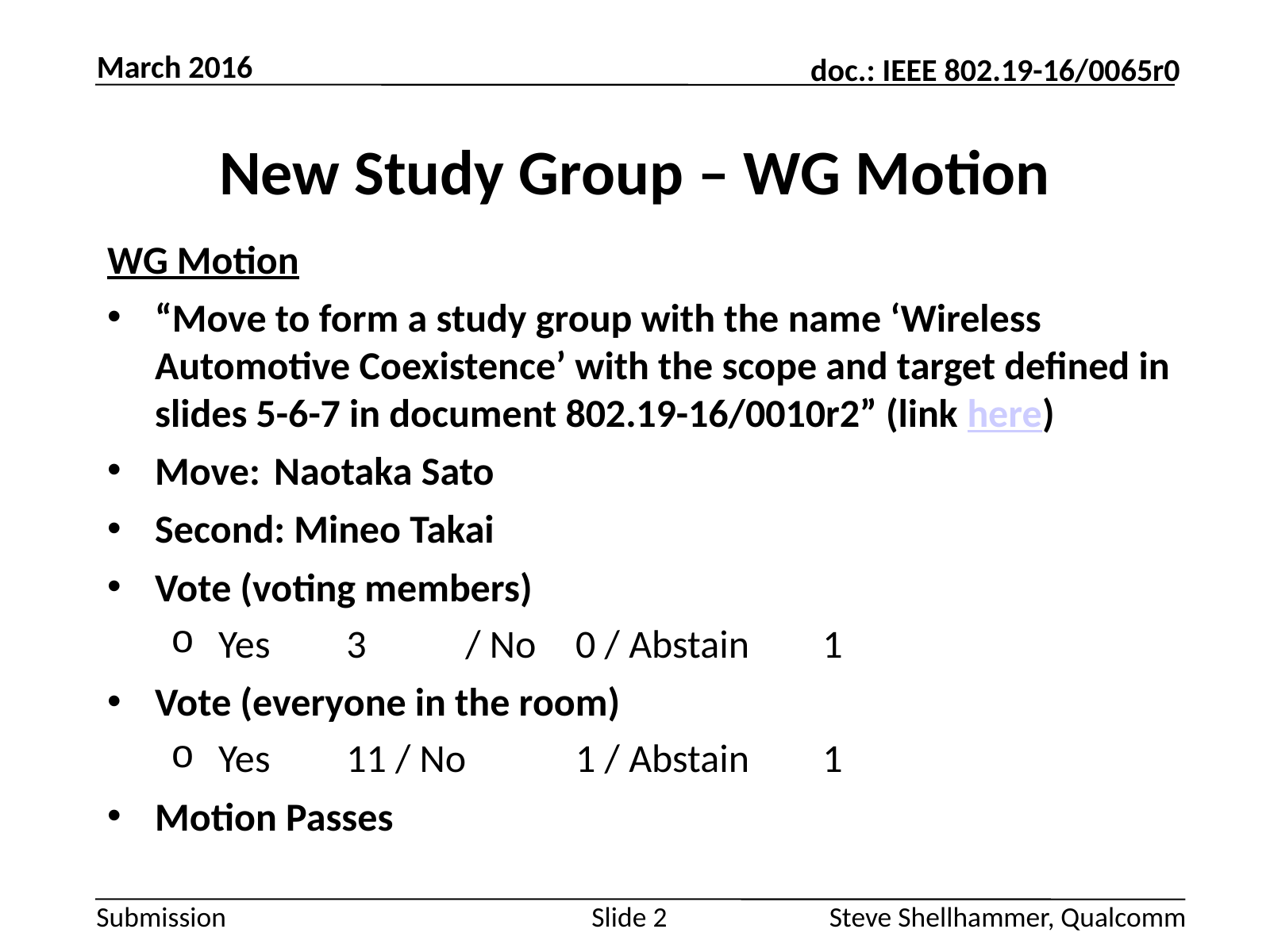

March 2016
# New Study Group – WG Motion
WG Motion
“Move to form a study group with the name ‘Wireless Automotive Coexistence’ with the scope and target defined in slides 5-6-7 in document 802.19-16/0010r2” (link here)
Move:	Naotaka Sato
Second: Mineo Takai
Vote (voting members)
Yes	 3	 / No	0 / Abstain	 1
Vote (everyone in the room)
Yes	 11 / No 	1 / Abstain	 1
Motion Passes
Slide 2
Steve Shellhammer, Qualcomm